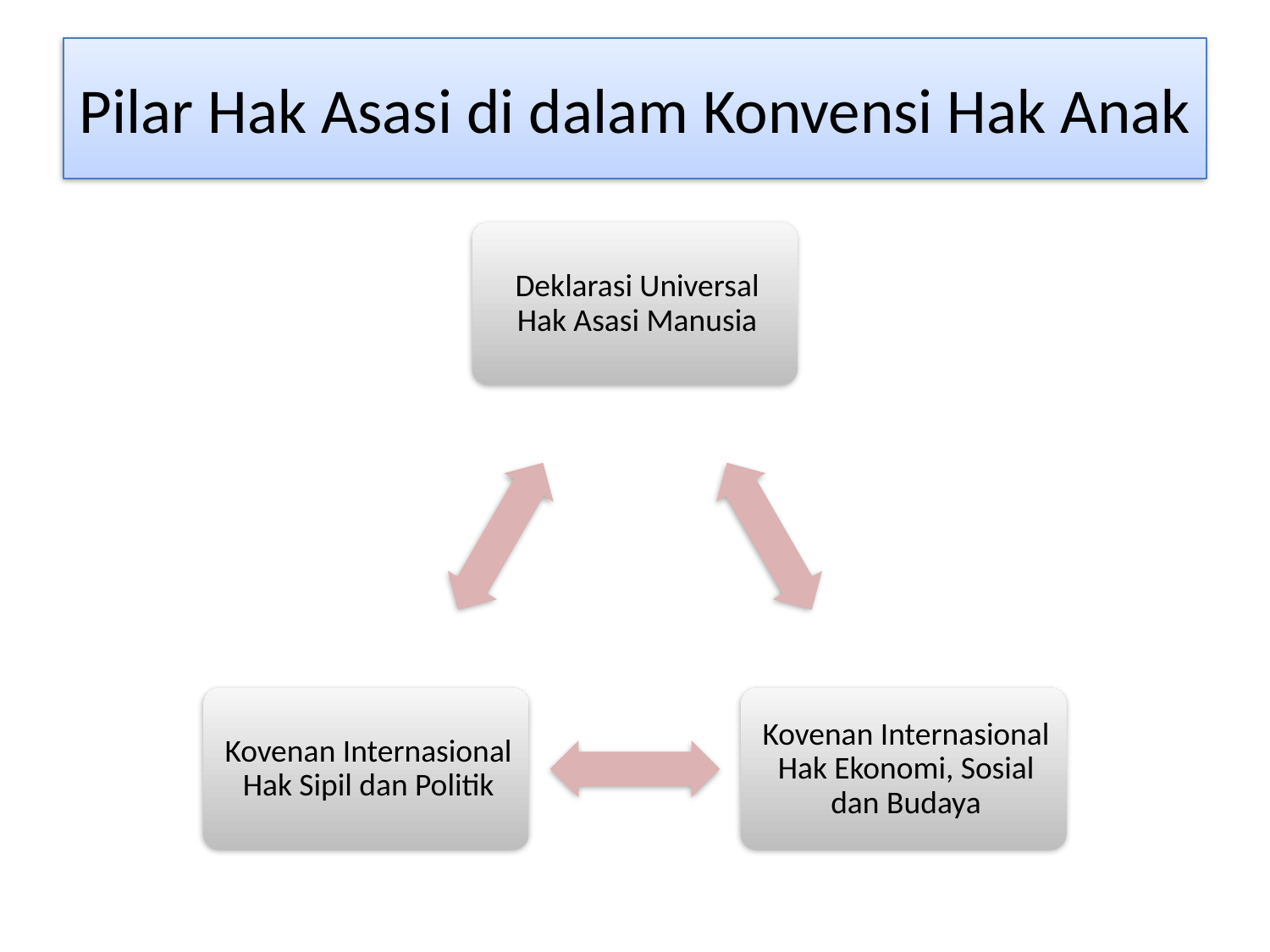

# Pilar Hak Asasi di dalam Konvensi Hak Anak
Deklarasi Universal Hak Asasi Manusia

Kovenan Internasional Hak Ekonomi, Sosial dan Budaya

Kovenan Internasional Hak Sipil dan Politik